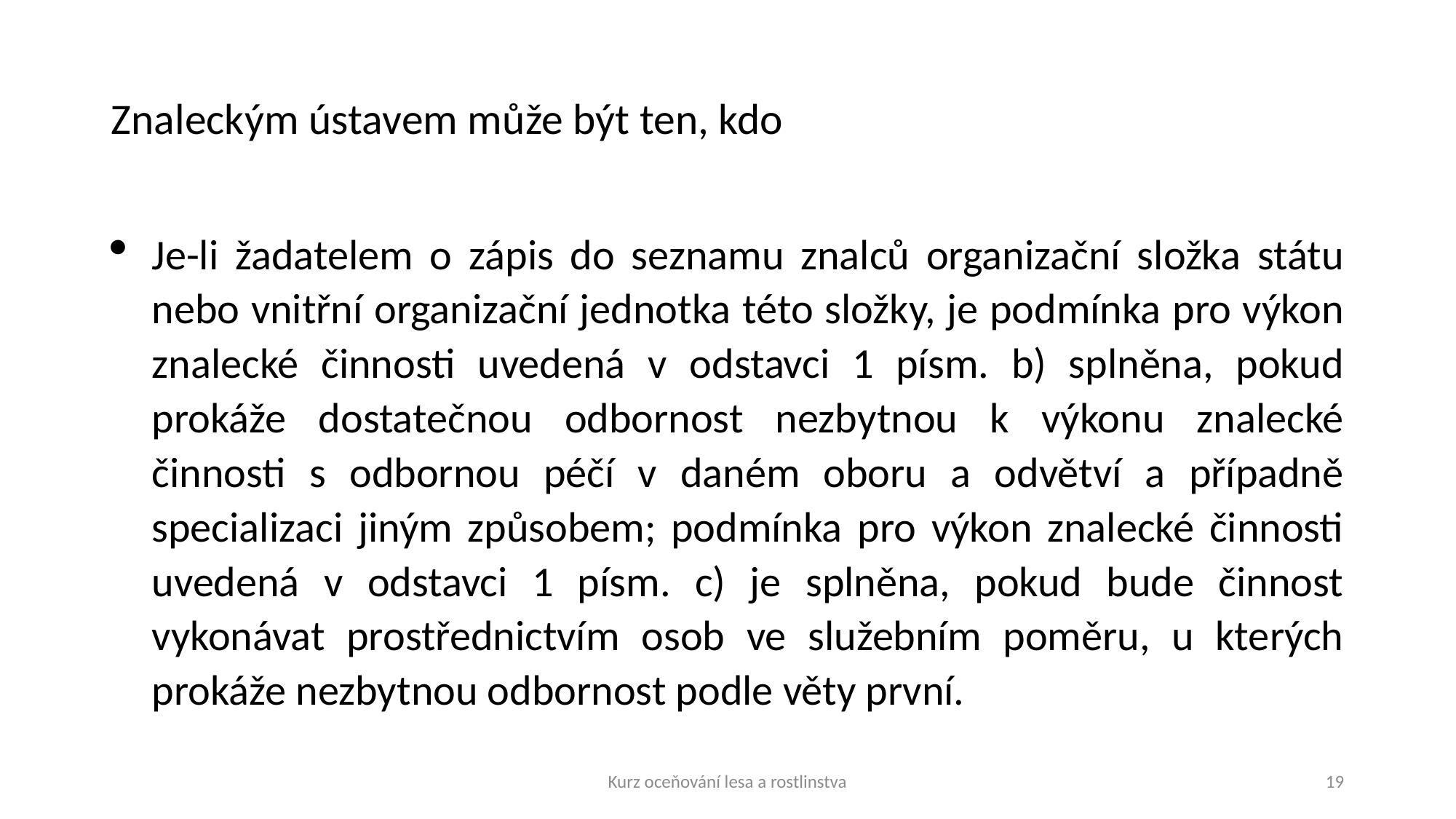

# Znaleckým ústavem může být ten, kdo
Je-li žadatelem o zápis do seznamu znalců organizační složka státu nebo vnitřní organizační jednotka této složky, je podmínka pro výkon znalecké činnosti uvedená v odstavci 1 písm. b) splněna, pokud prokáže dostatečnou odbornost nezbytnou k výkonu znalecké činnosti s odbornou péčí v daném oboru a odvětví a případně specializaci jiným způsobem; podmínka pro výkon znalecké činnosti uvedená v odstavci 1 písm. c) je splněna, pokud bude činnost vykonávat prostřednictvím osob ve služebním poměru, u kterých prokáže nezbytnou odbornost podle věty první.

Kurz oceňování lesa a rostlinstva
19